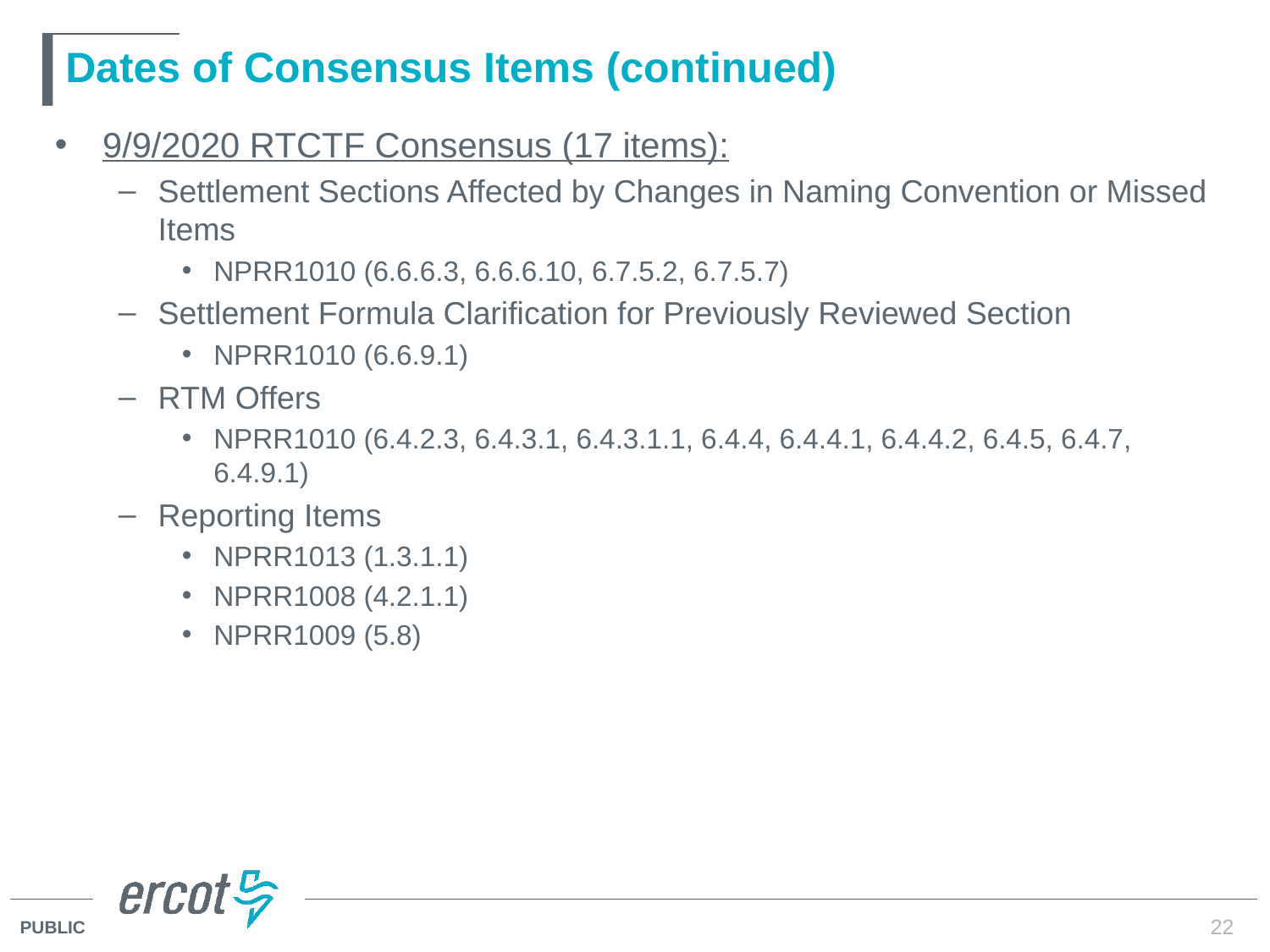

# Dates of Consensus Items (continued)
9/9/2020 RTCTF Consensus (17 items):
Settlement Sections Affected by Changes in Naming Convention or Missed Items
NPRR1010 (6.6.6.3, 6.6.6.10, 6.7.5.2, 6.7.5.7)
Settlement Formula Clarification for Previously Reviewed Section
NPRR1010 (6.6.9.1)
RTM Offers
NPRR1010 (6.4.2.3, 6.4.3.1, 6.4.3.1.1, 6.4.4, 6.4.4.1, 6.4.4.2, 6.4.5, 6.4.7, 6.4.9.1)
Reporting Items
NPRR1013 (1.3.1.1)
NPRR1008 (4.2.1.1)
NPRR1009 (5.8)
22